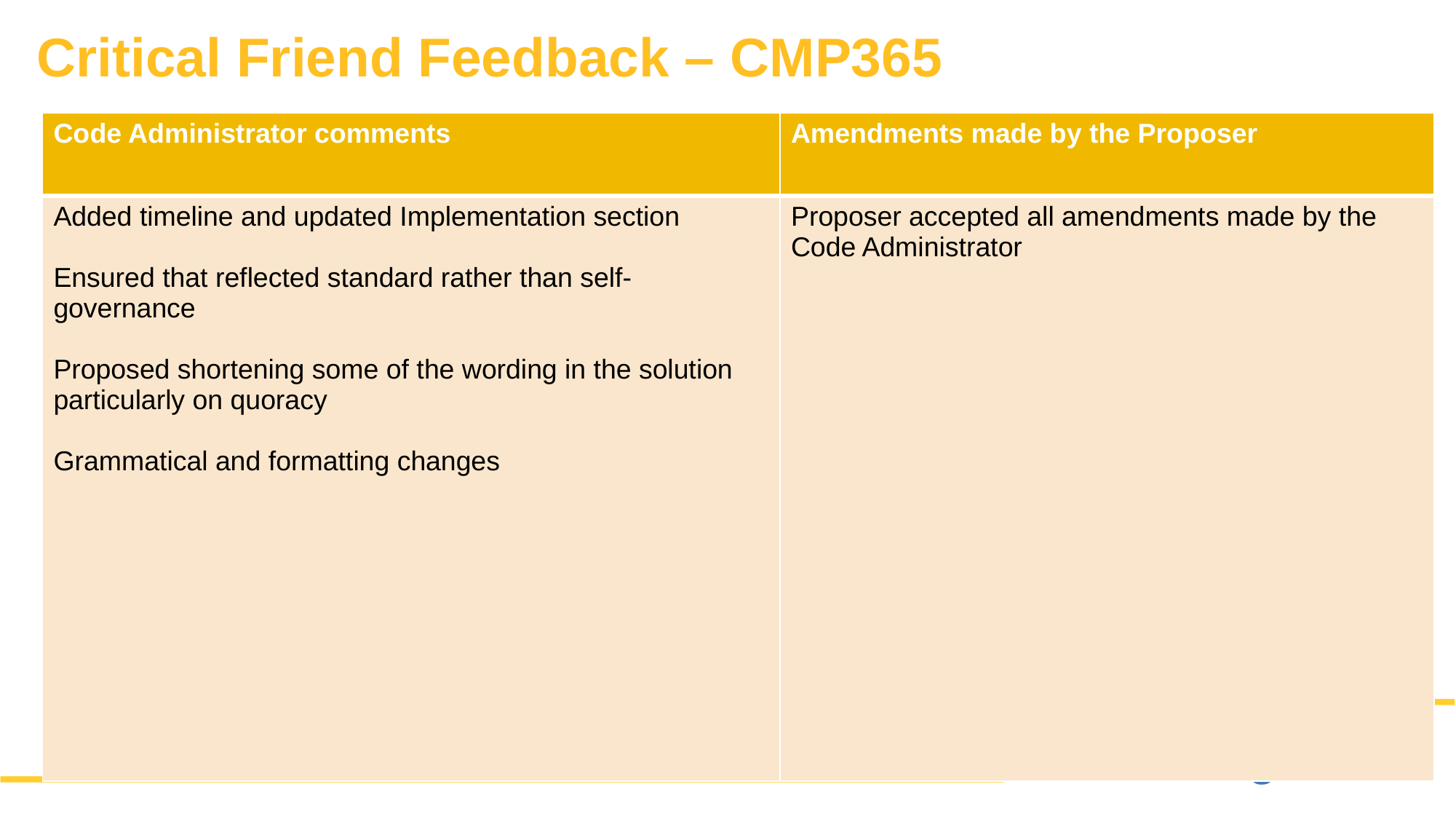

# Critical Friend Feedback – CMP365
| Code Administrator comments | Amendments made by the Proposer |
| --- | --- |
| Added timeline and updated Implementation section Ensured that reflected standard rather than self-governance Proposed shortening some of the wording in the solution particularly on quoracy Grammatical and formatting changes | Proposer accepted all amendments made by the Code Administrator |